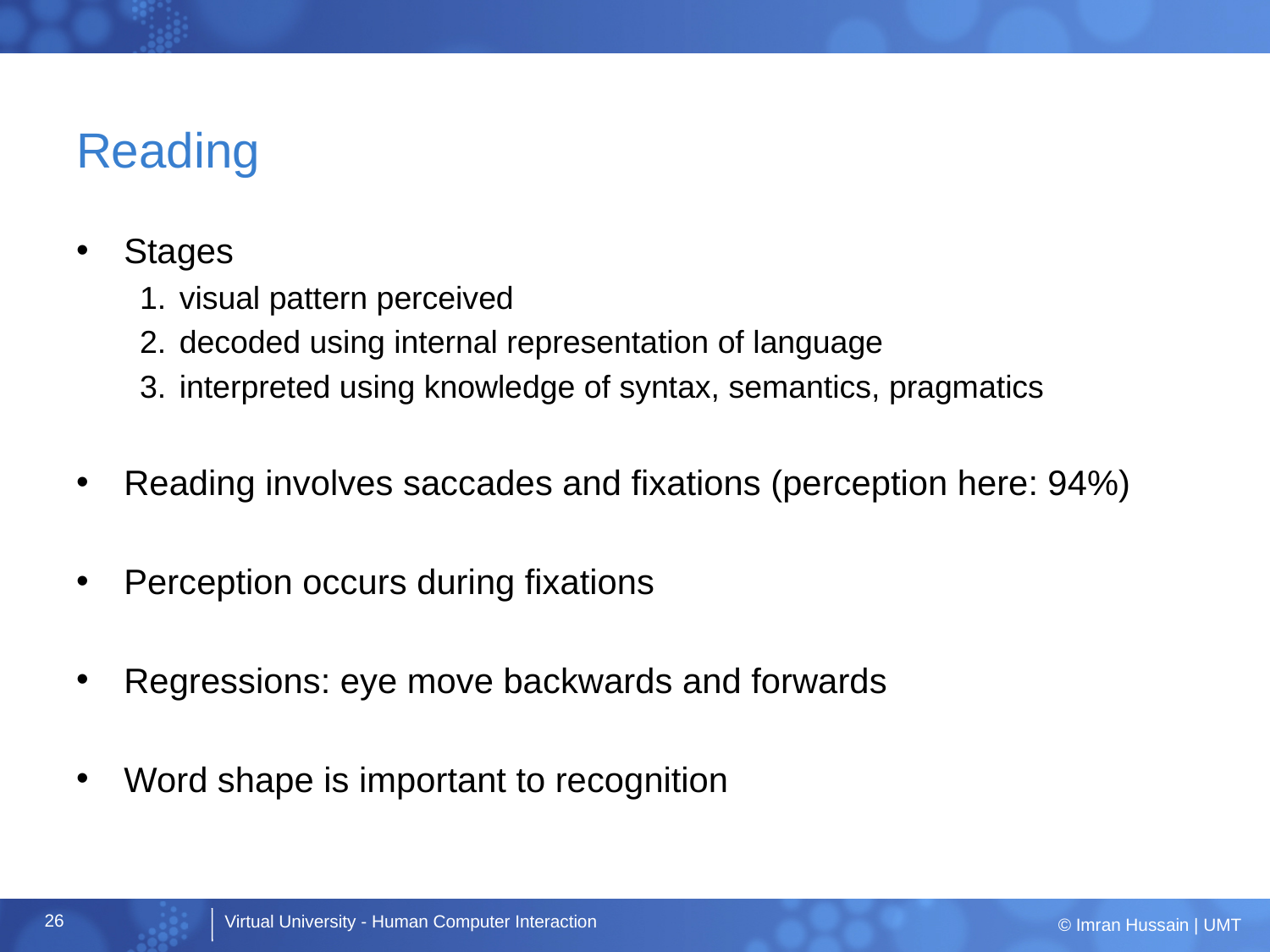

# Reading
Stages
visual pattern perceived
decoded using internal representation of language
interpreted using knowledge of syntax, semantics, pragmatics

Reading involves saccades and fixations (perception here: 94%)

Perception occurs during fixations

Regressions: eye move backwards and forwards

Word shape is important to recognition